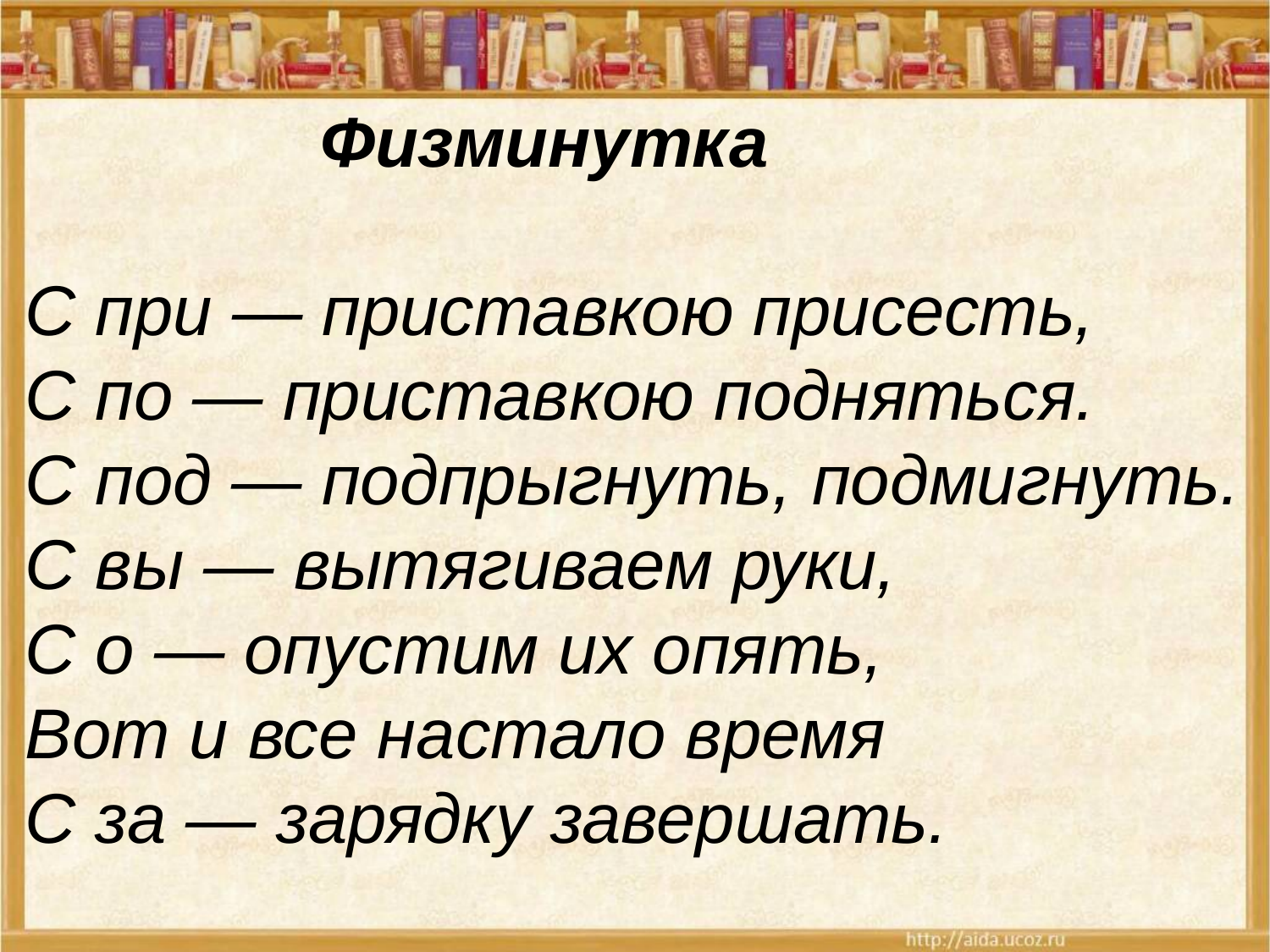

Физминутка

С при — приставкою присесть,
С по — приставкою подняться.
С под — подпрыгнуть, подмигнуть.
С вы — вытягиваем руки,
С о — опустим их опять,
Вот и все настало время
С за — зарядку завершать.